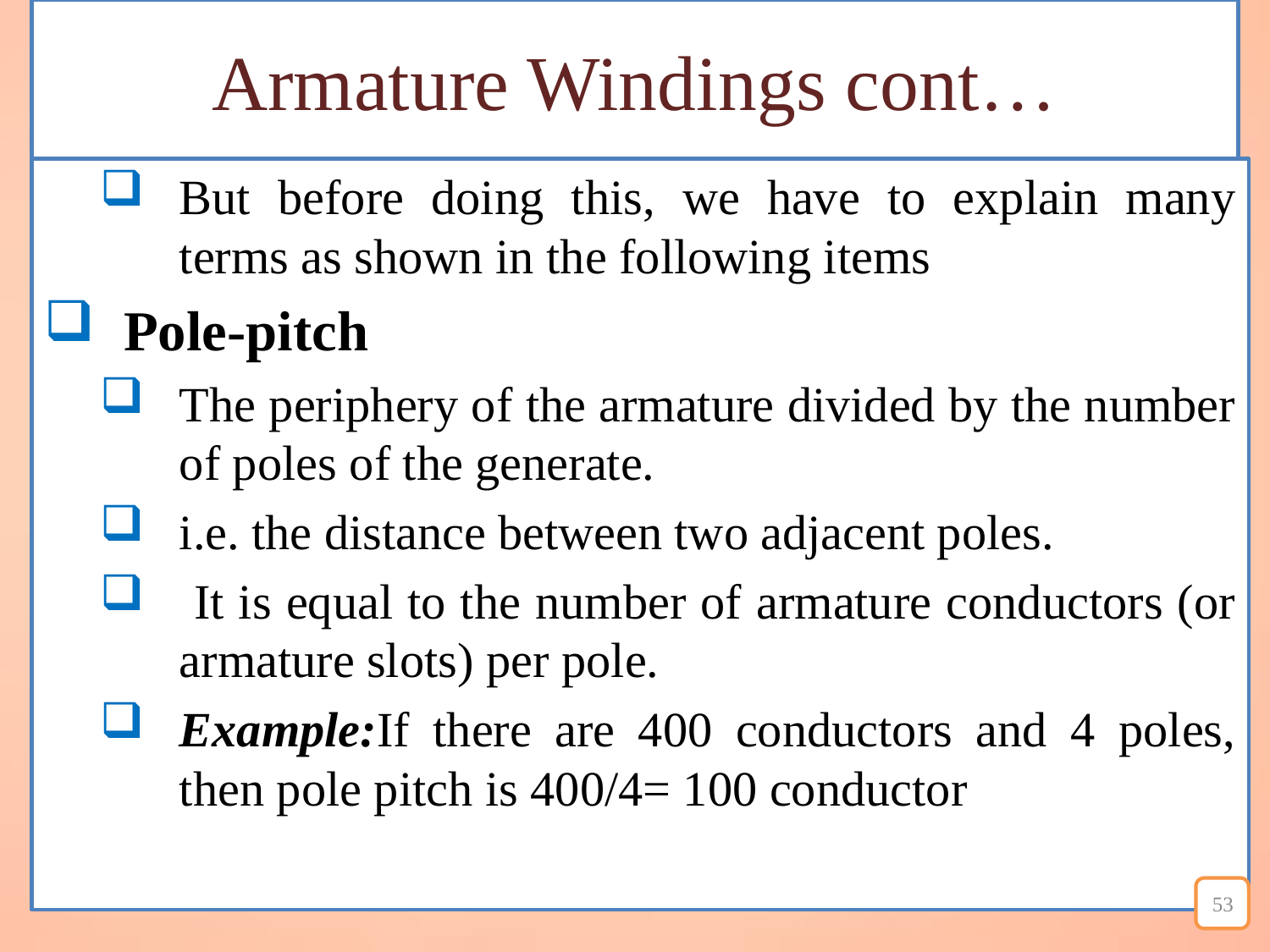

# Armature Windings cont…
But before doing this, we have to explain many terms as shown in the following items
Pole-pitch
The periphery of the armature divided by the number of poles of the generate.
i.e. the distance between two adjacent poles.
 It is equal to the number of armature conductors (or armature slots) per pole.
Example:If there are 400 conductors and 4 poles, then pole pitch is 400/4= 100 conductor
53